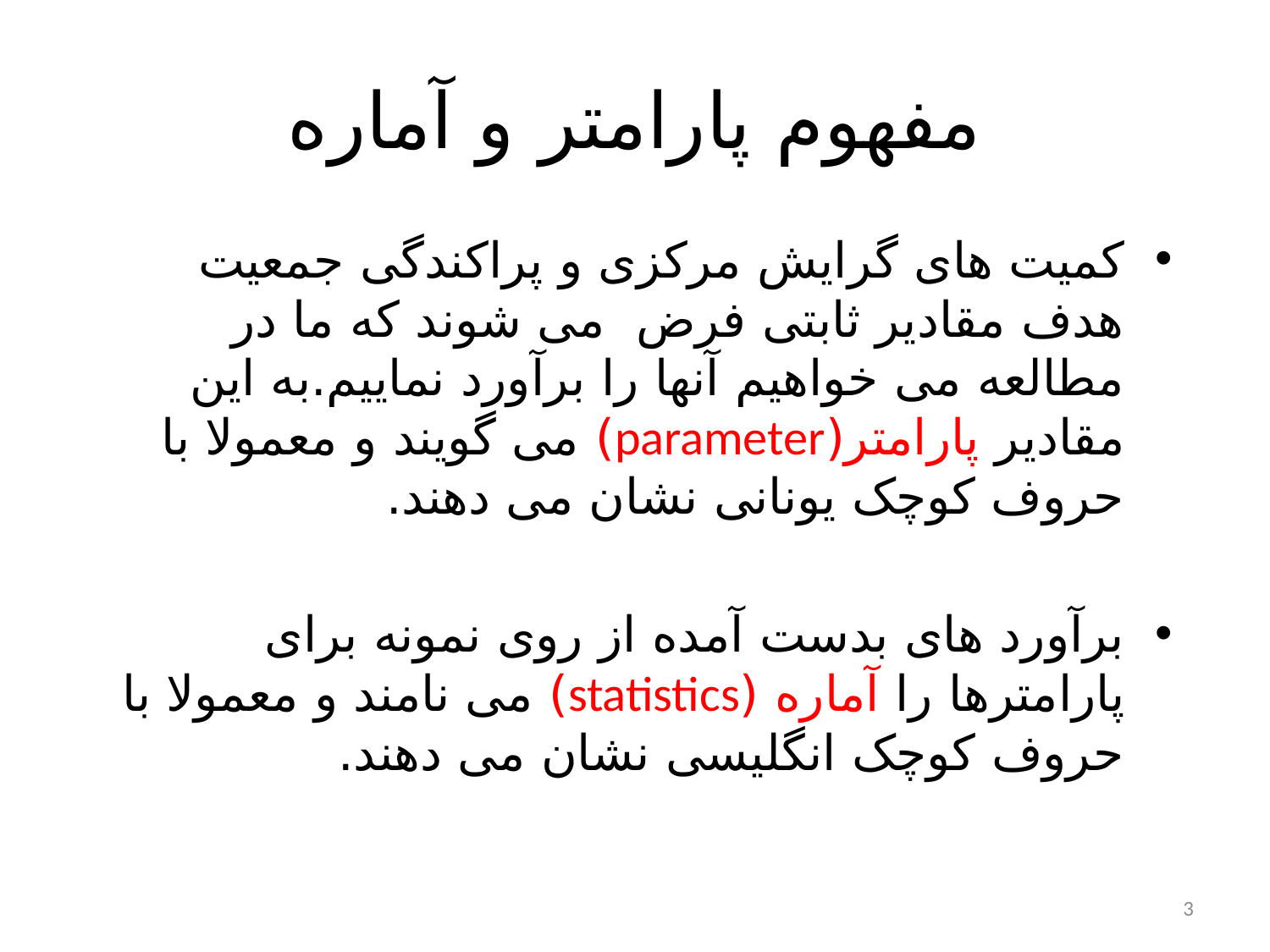

# مفهوم پارامتر و آماره
کمیت های گرایش مرکزی و پراکندگی جمعیت هدف مقادیر ثابتی فرض  می شوند که ما در مطالعه می خواهیم آنها را برآورد نماییم.به این مقادیر پارامتر(parameter) می گویند و معمولا با حروف کوچک یونانی نشان می دهند.

برآورد های بدست آمده از روی نمونه برای پارامترها را آماره (statistics) می نامند و معمولا با حروف کوچک انگلیسی نشان می دهند.
3